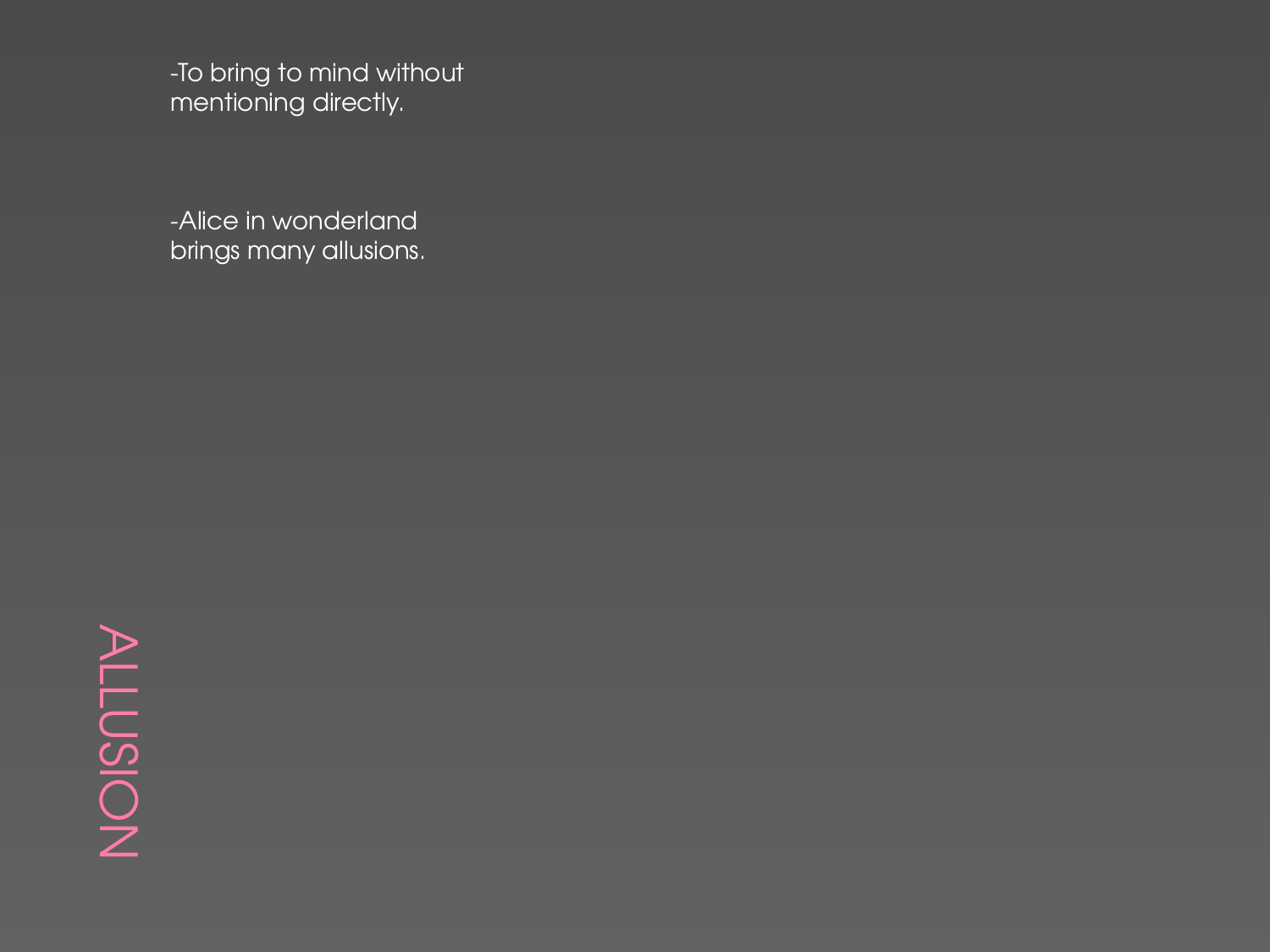

# Allusion
-To bring to mind without mentioning directly.

-Alice in wonderland brings many allusions.